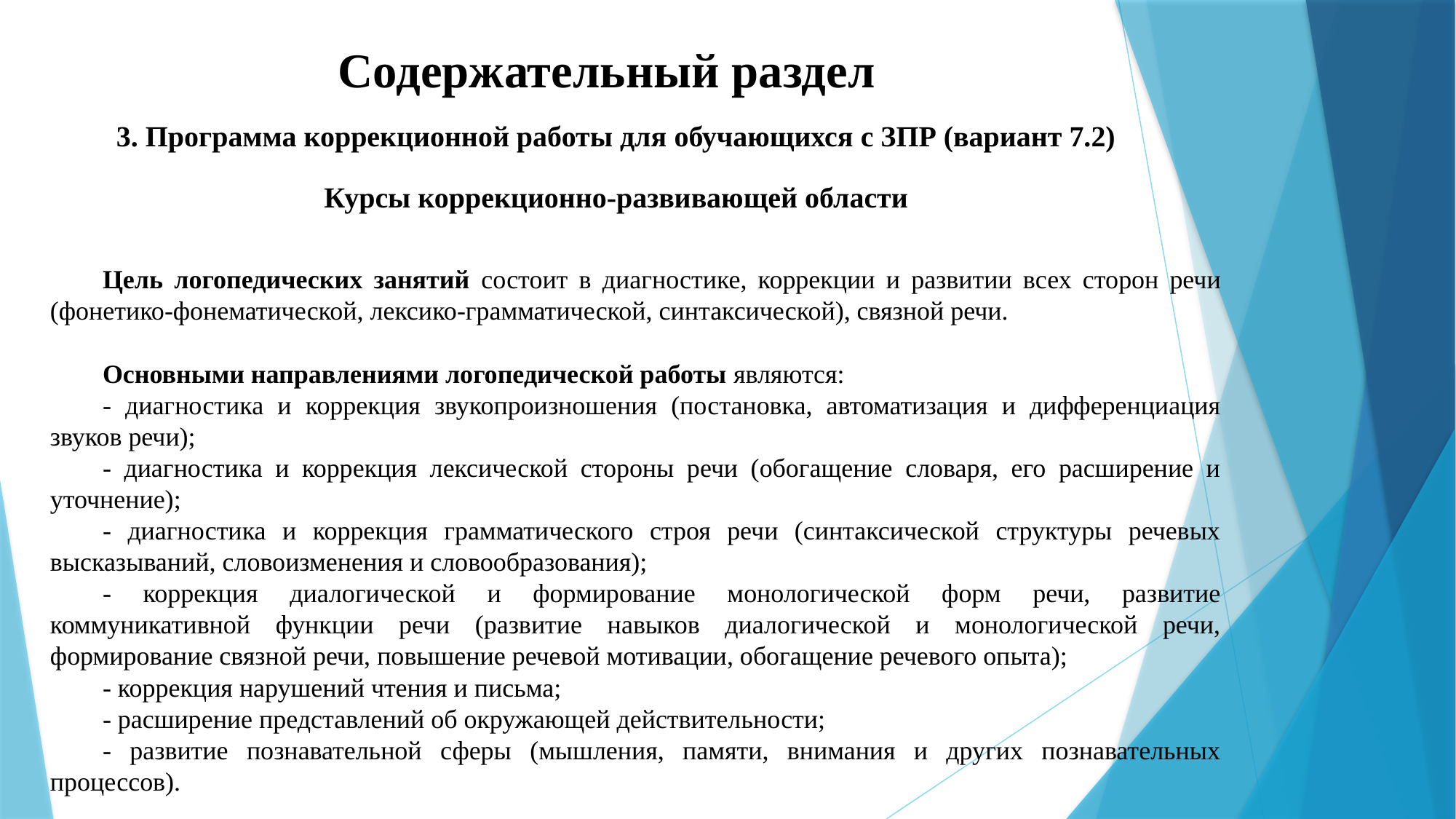

# Содержательный раздел
3. Программа коррекционной работы для обучающихся с ЗПР (вариант 7.2)
Курсы коррекционно-развивающей области

Цель логопедических занятий состоит в диагностике, коррекции и развитии всех сторон речи (фонетико-фонематической, лексико-грамматической, синтаксической), связной речи.

Основными направлениями логопедической работы являются:
- диагностика и коррекция звукопроизношения (постановка, автоматизация и дифференциация звуков речи);
- диагностика и коррекция лексической стороны речи (обогащение словаря, его расширение и уточнение);
- диагностика и коррекция грамматического строя речи (синтаксической структуры речевых высказываний, словоизменения и словообразования);
- коррекция диалогической и формирование монологической форм речи, развитие коммуникативной функции речи (развитие навыков диалогической и монологической речи, формирование связной речи, повышение речевой мотивации, обогащение речевого опыта);
- коррекция нарушений чтения и письма;
- расширение представлений об окружающей действительности;
- развитие познавательной сферы (мышления, памяти, внимания и других познавательных процессов).